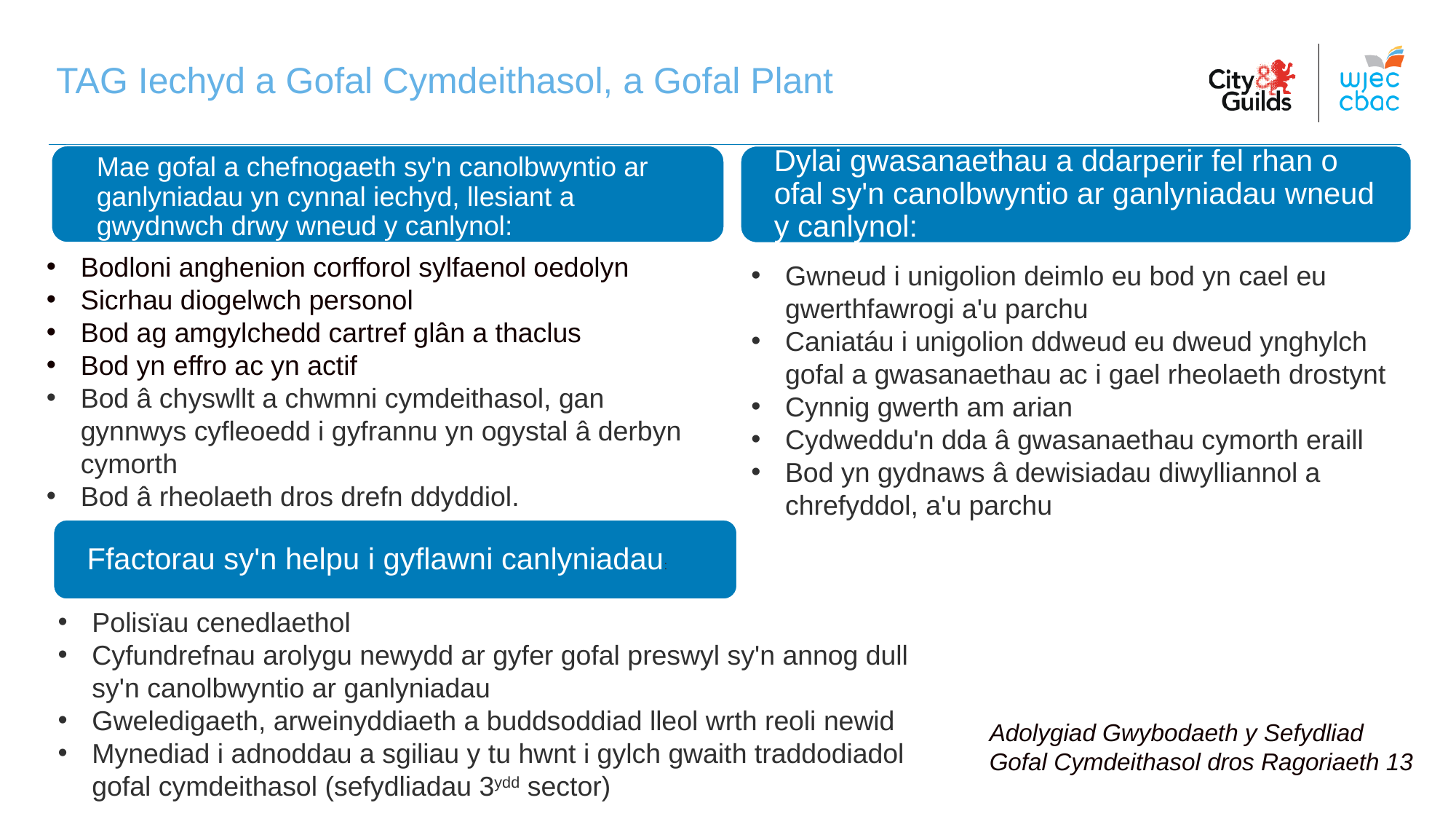

TAG Iechyd a Gofal Cymdeithasol, a Gofal Plant

Mae gofal a chefnogaeth sy'n canolbwyntio ar ganlyniadau yn cynnal iechyd, llesiant a gwydnwch drwy wneud y canlynol:

Dylai gwasanaethau a ddarperir fel rhan o ofal sy'n canolbwyntio ar ganlyniadau wneud y canlynol:
Bodloni anghenion corfforol sylfaenol oedolyn
Sicrhau diogelwch personol
Bod ag amgylchedd cartref glân a thaclus
Bod yn effro ac yn actif
Bod â chyswllt a chwmni cymdeithasol, gan gynnwys cyfleoedd i gyfrannu yn ogystal â derbyn cymorth
Bod â rheolaeth dros drefn ddyddiol.
Gwneud i unigolion deimlo eu bod yn cael eu gwerthfawrogi a'u parchu
Caniatáu i unigolion ddweud eu dweud ynghylch gofal a gwasanaethau ac i gael rheolaeth drostynt
Cynnig gwerth am arian
Cydweddu'n dda â gwasanaethau cymorth eraill
Bod yn gydnaws â dewisiadau diwylliannol a chrefyddol, a'u parchu

Ffactorau sy'n helpu i gyflawni canlyniadau:
Polisïau cenedlaethol
Cyfundrefnau arolygu newydd ar gyfer gofal preswyl sy'n annog dull sy'n canolbwyntio ar ganlyniadau
Gweledigaeth, arweinyddiaeth a buddsoddiad lleol wrth reoli newid
Mynediad i adnoddau a sgiliau y tu hwnt i gylch gwaith traddodiadol gofal cymdeithasol (sefydliadau 3ydd sector)
Adolygiad Gwybodaeth y Sefydliad Gofal Cymdeithasol dros Ragoriaeth 13